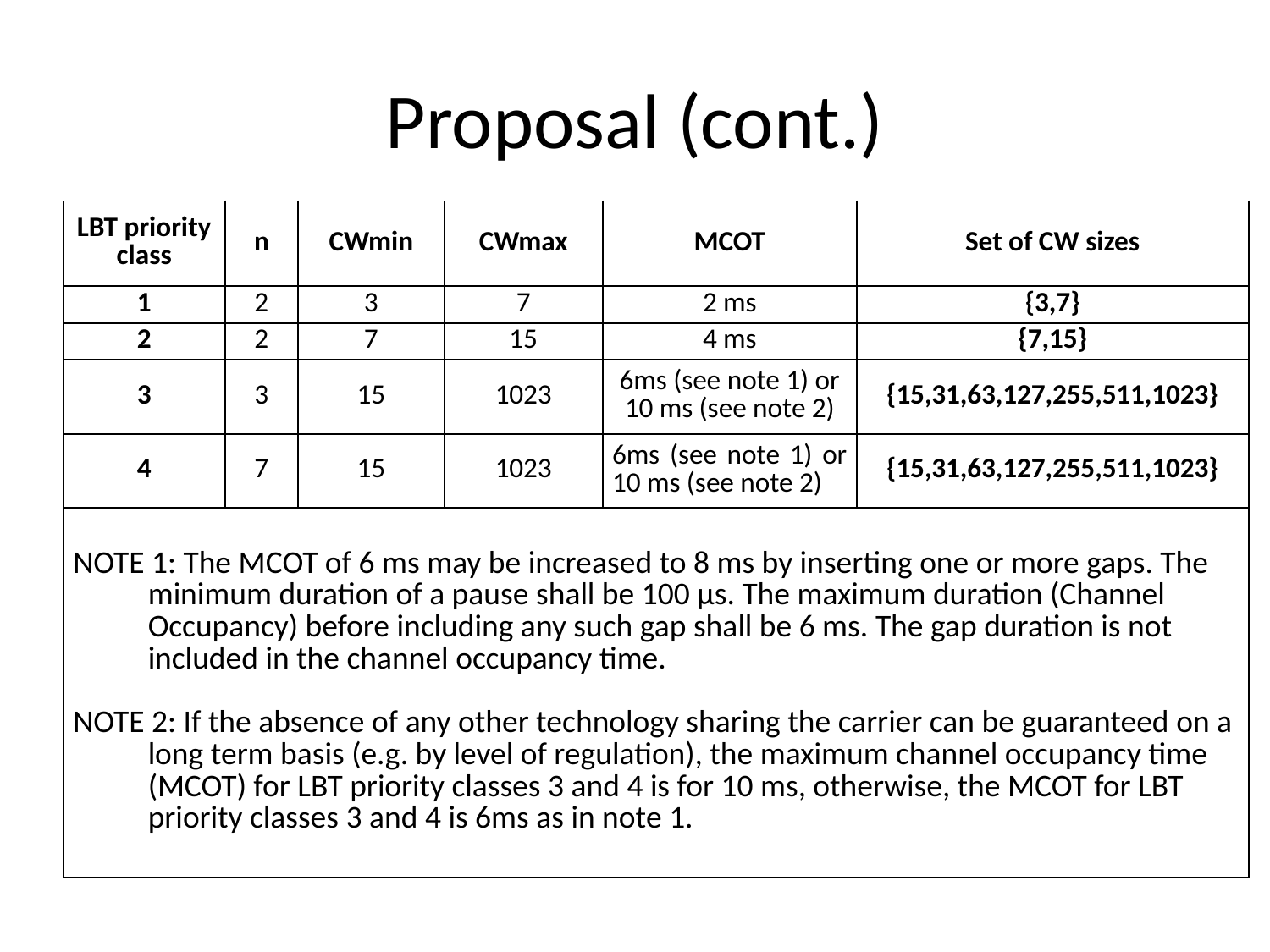

# Proposal (cont.)
| LBT priority class | n | CWmin | CWmax | MCOT | Set of CW sizes |
| --- | --- | --- | --- | --- | --- |
| 1 | 2 | 3 | 7 | 2 ms | {3,7} |
| 2 | 2 | 7 | 15 | 4 ms | {7,15} |
| 3 | 3 | 15 | 1023 | 6ms (see note 1) or 10 ms (see note 2) | {15,31,63,127,255,511,1023} |
| 4 | 7 | 15 | 1023 | 6ms (see note 1) or 10 ms (see note 2) | {15,31,63,127,255,511,1023} |
| NOTE 1: The MCOT of 6 ms may be increased to 8 ms by inserting one or more gaps. The minimum duration of a pause shall be 100 µs. The maximum duration (Channel Occupancy) before including any such gap shall be 6 ms. The gap duration is not included in the channel occupancy time.   NOTE 2: If the absence of any other technology sharing the carrier can be guaranteed on a long term basis (e.g. by level of regulation), the maximum channel occupancy time (MCOT) for LBT priority classes 3 and 4 is for 10 ms, otherwise, the MCOT for LBT priority classes 3 and 4 is 6ms as in note 1. |  |  |  |  |  |